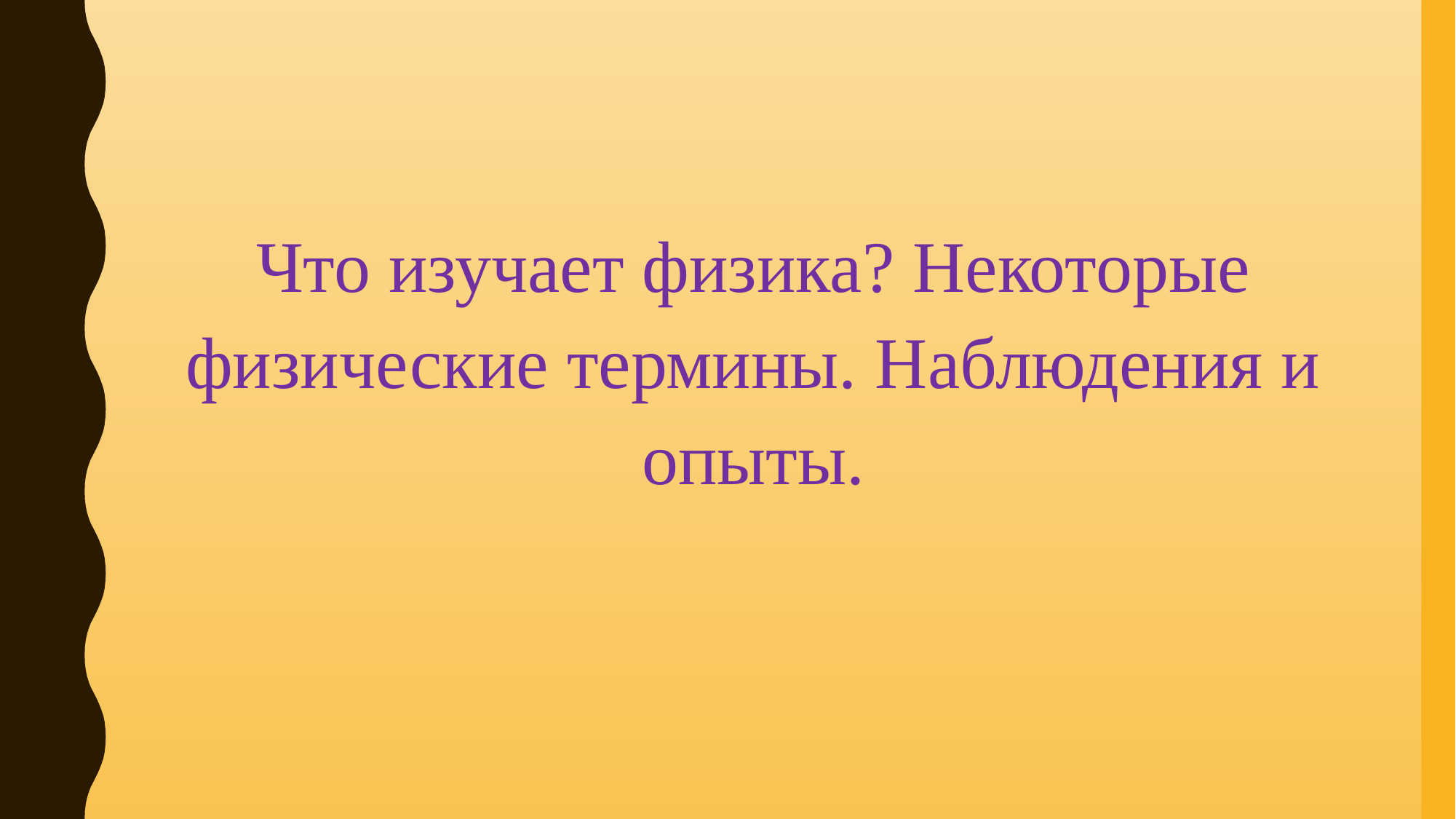

Что изучает физика? Некоторые физические термины. Наблюдения и опыты.